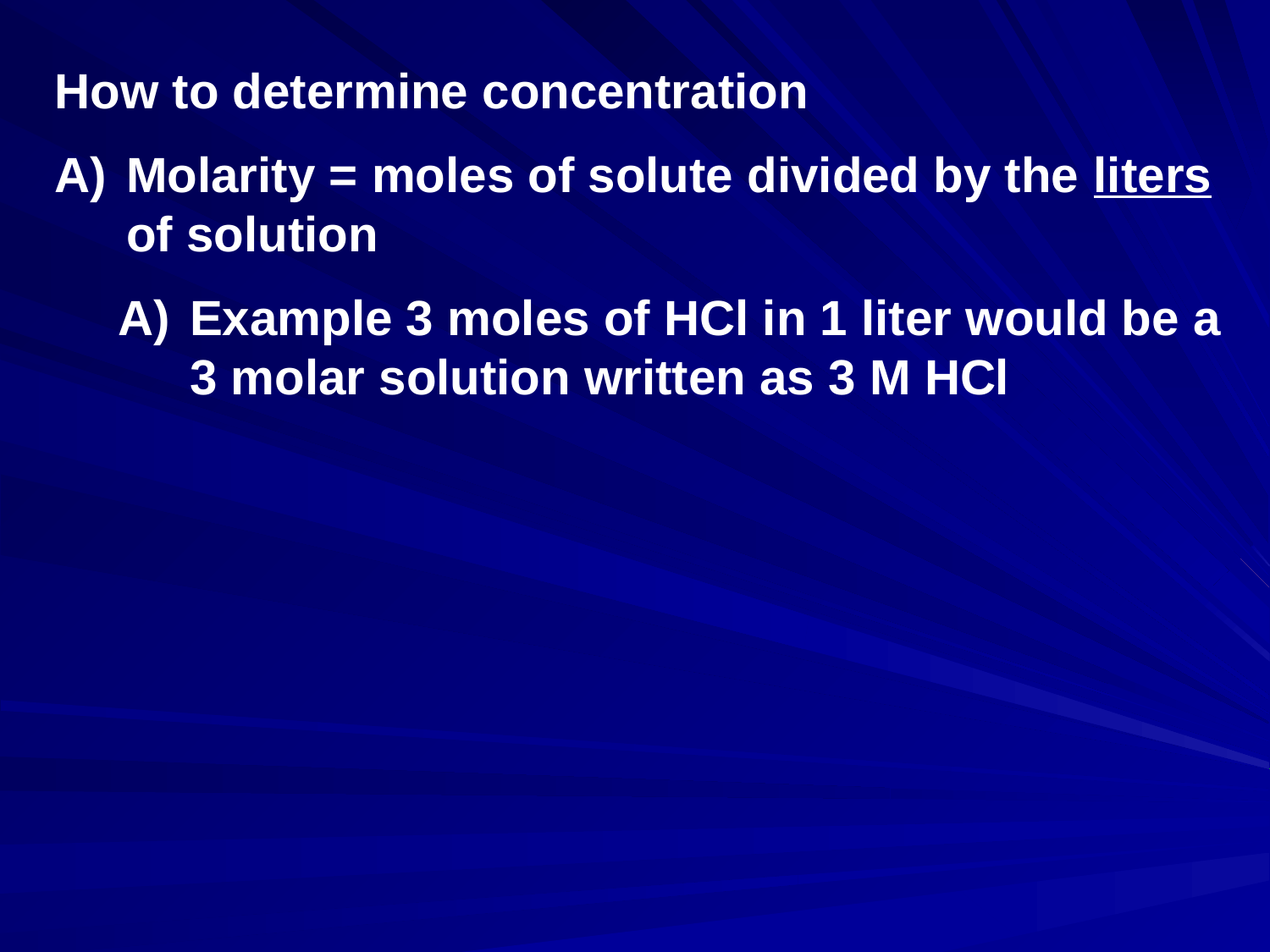

How to determine concentration
Molarity = moles of solute divided by the liters of solution
Example 3 moles of HCl in 1 liter would be a 3 molar solution written as 3 M HCl